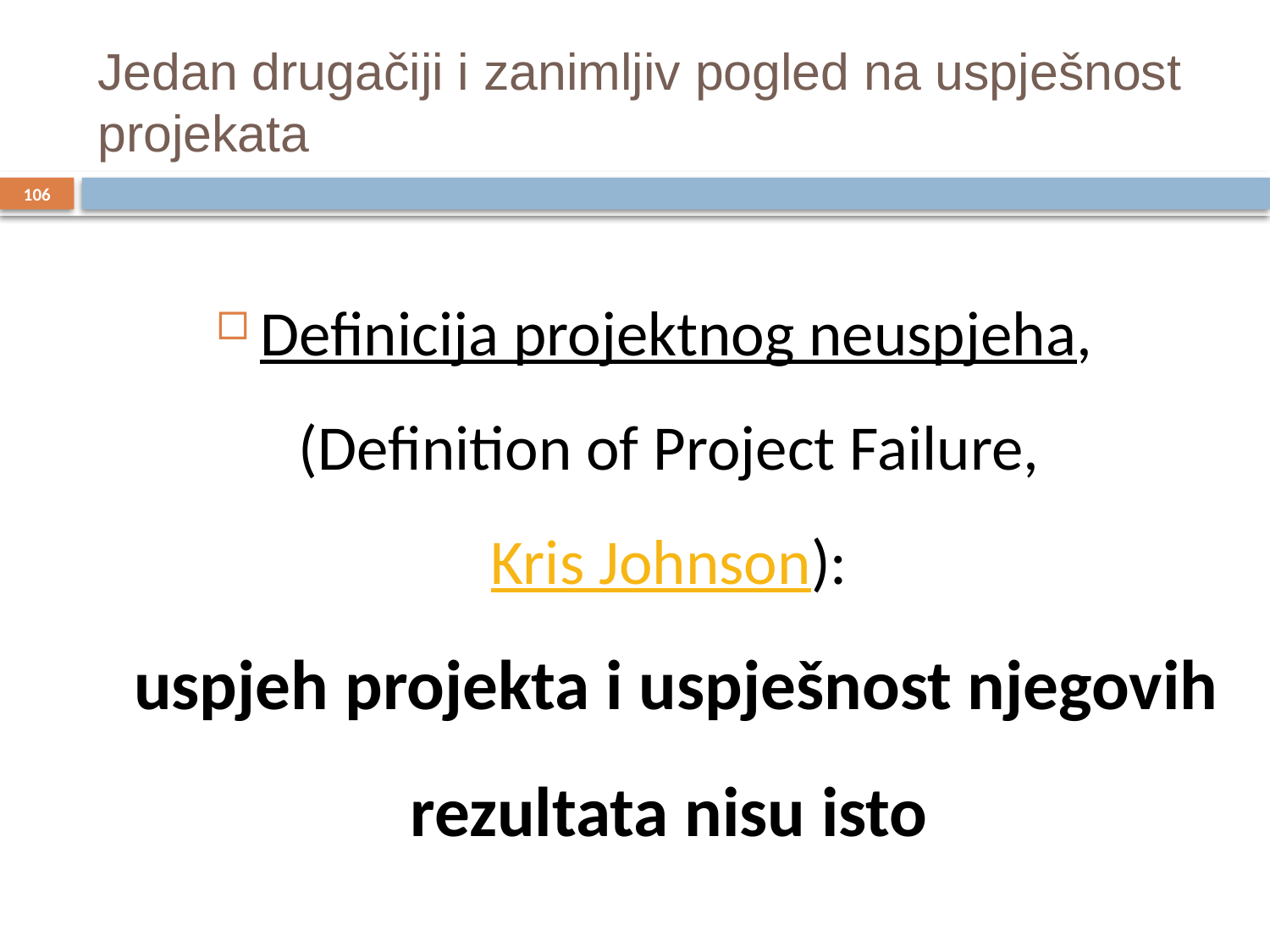

# Jedan drugačiji i zanimljiv pogled na uspješnost projekata
106
Definicija projektnog neuspjeha,
(Definition of Project Failure,
Kris Johnson):
uspjeh projekta i uspješnost njegovih rezultata nisu isto